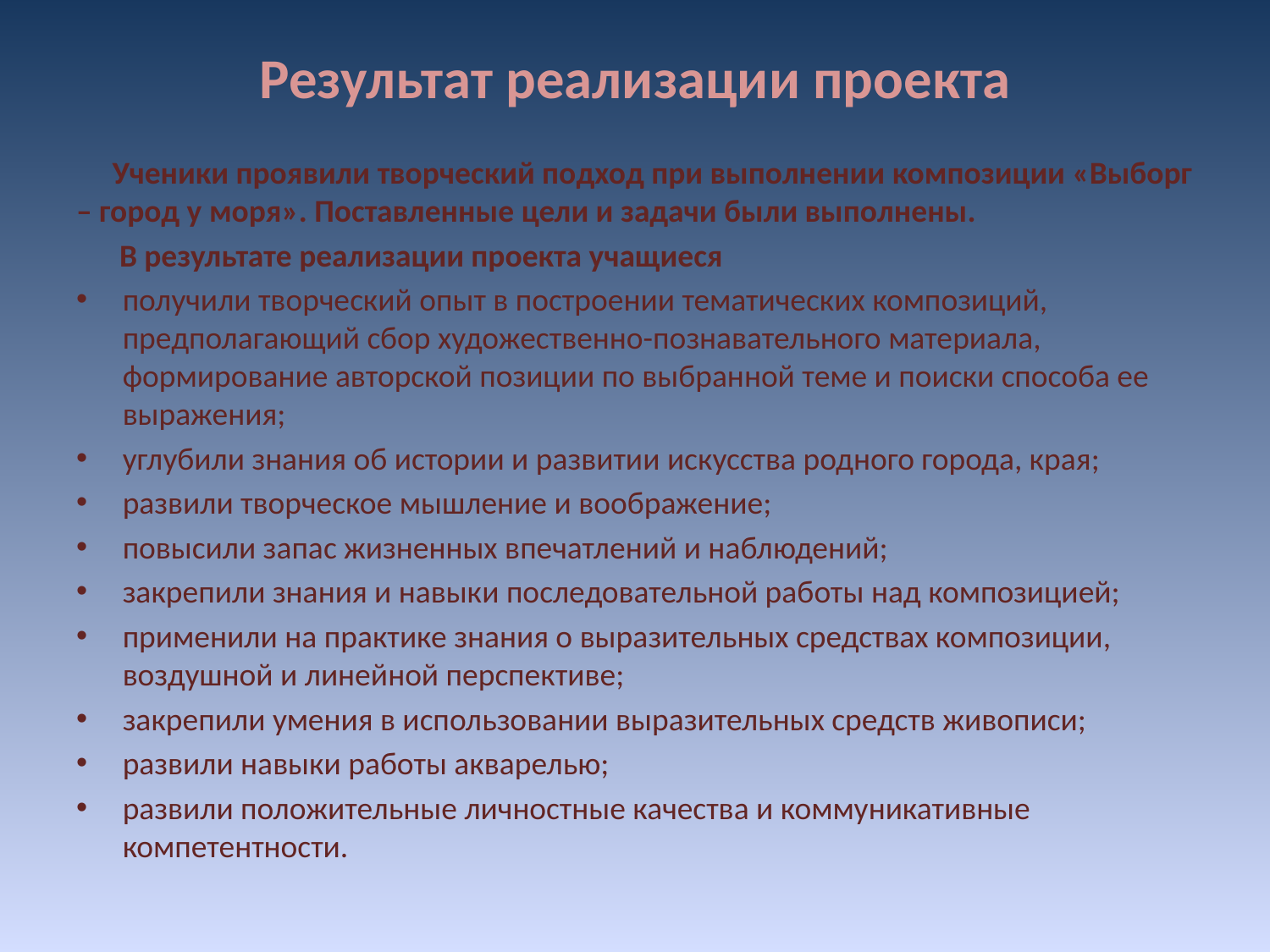

# Результат реализации проекта
     Ученики проявили творческий подход при выполнении композиции «Выборг – город у моря». Поставленные цели и задачи были выполнены.
      В результате реализации проекта учащиеся
получили творческий опыт в построении тематических композиций, предполагающий сбор художественно-познавательного материала, формирование авторской позиции по выбранной теме и поиски способа ее выражения;
углубили знания об истории и развитии искусства родного города, края;
развили творческое мышление и воображение;
повысили запас жизненных впечатлений и наблюдений;
закрепили знания и навыки последовательной работы над композицией;
применили на практике знания о выразительных средствах композиции,  воздушной и линейной перспективе;
закрепили умения в использовании выразительных средств живописи;
развили навыки работы акварелью;
развили положительные личностные качества и коммуникативные компетентности.